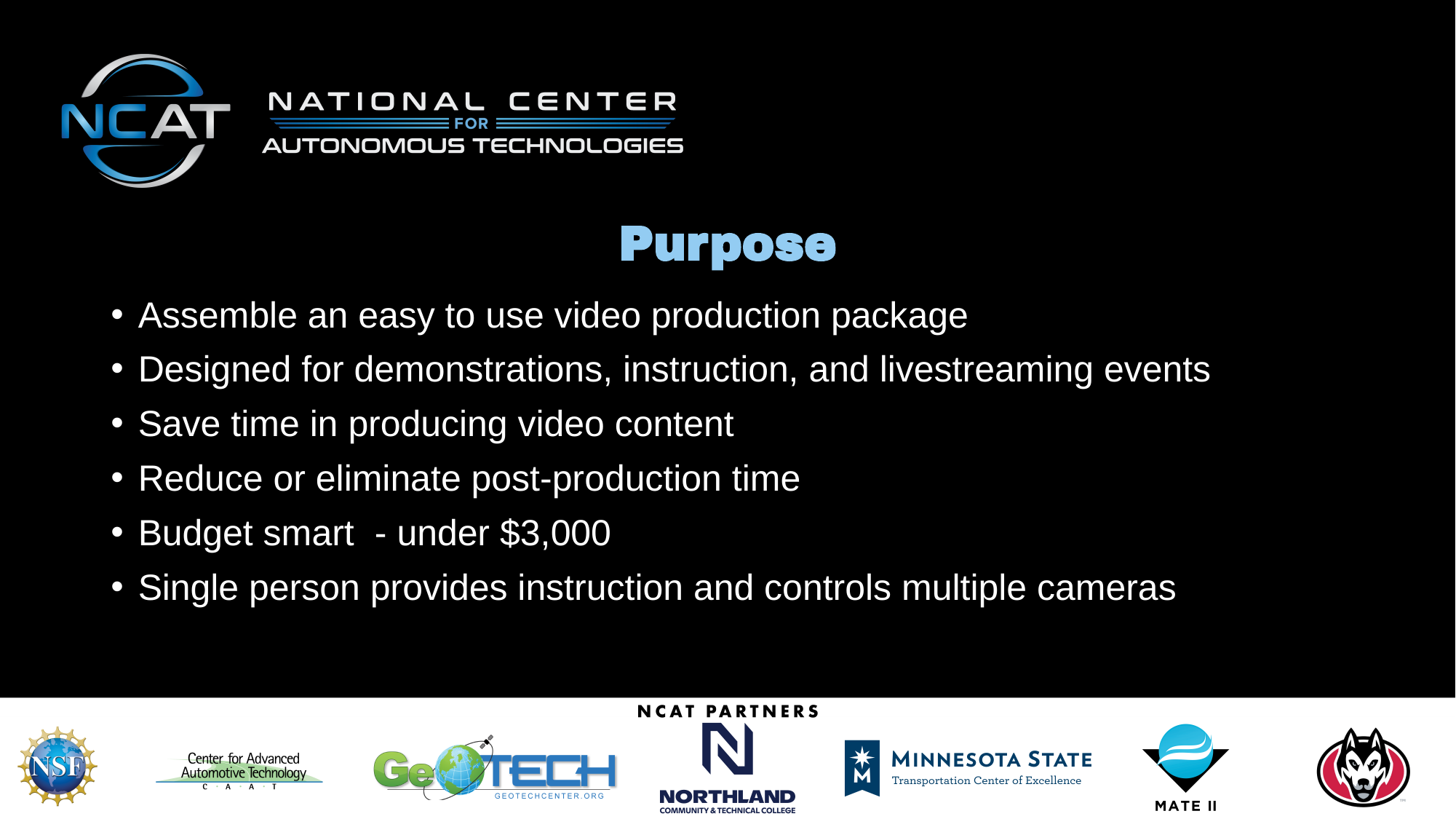

# Purpose
Assemble an easy to use video production package
Designed for demonstrations, instruction, and livestreaming events
Save time in producing video content
Reduce or eliminate post-production time
Budget smart  - under $3,000
Single person provides instruction and controls multiple cameras